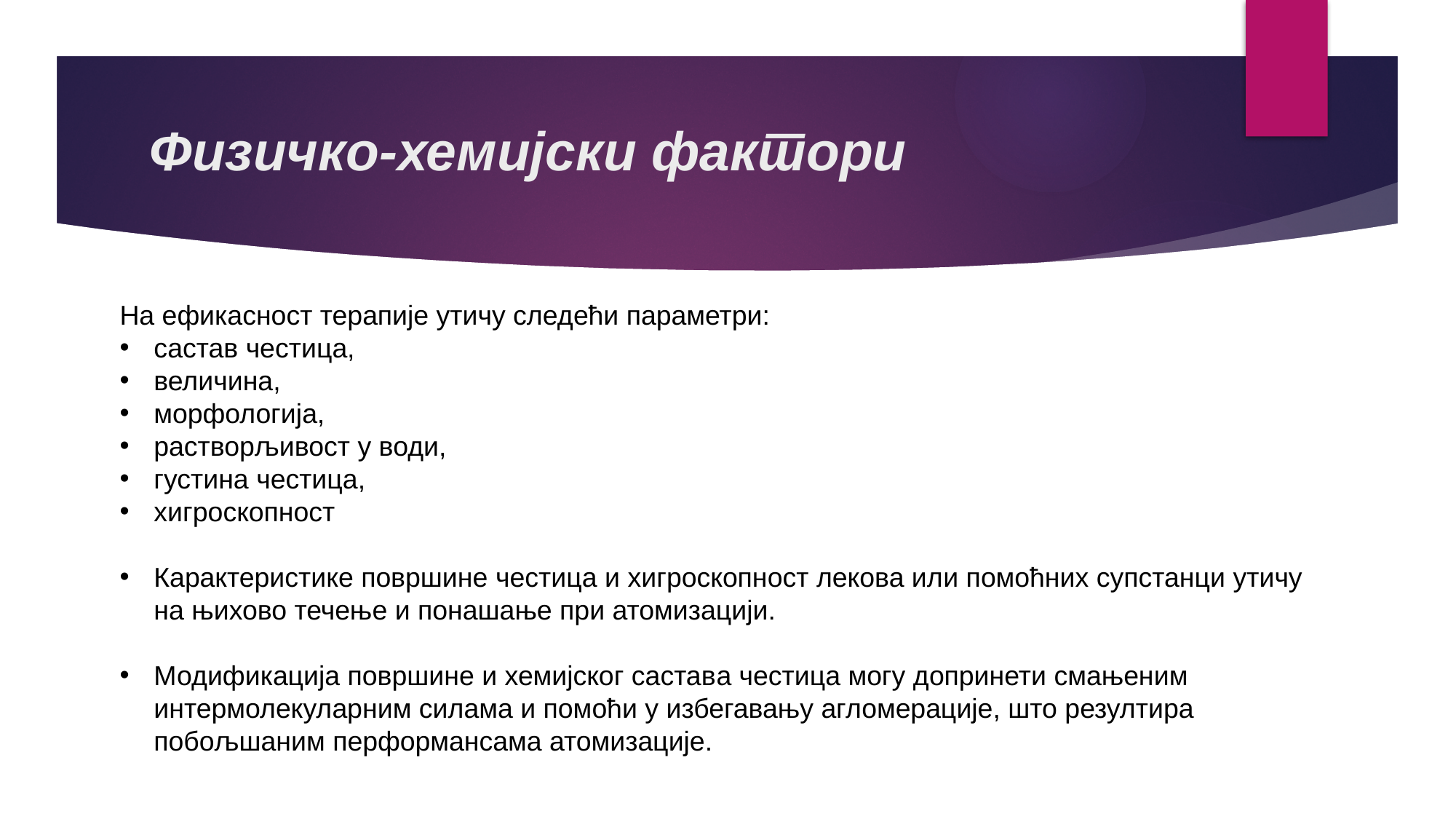

# Физичко-хемијски фактори

На ефикасност терапије утичу следећи параметри:
састав честица,
величина,
морфологија,
растворљивост у води,
густина честица,
хигроскопност

Карактеристике површине честица и хигроскопност лекова или помоћних супстанци утичу на њихово течење и понашање при атомизацији.

Модификација површине и хемијског састава честица могу допринети смањеним интермолекуларним силама и помоћи у избегавању агломерације, што резултира побољшаним перформансама атомизације.